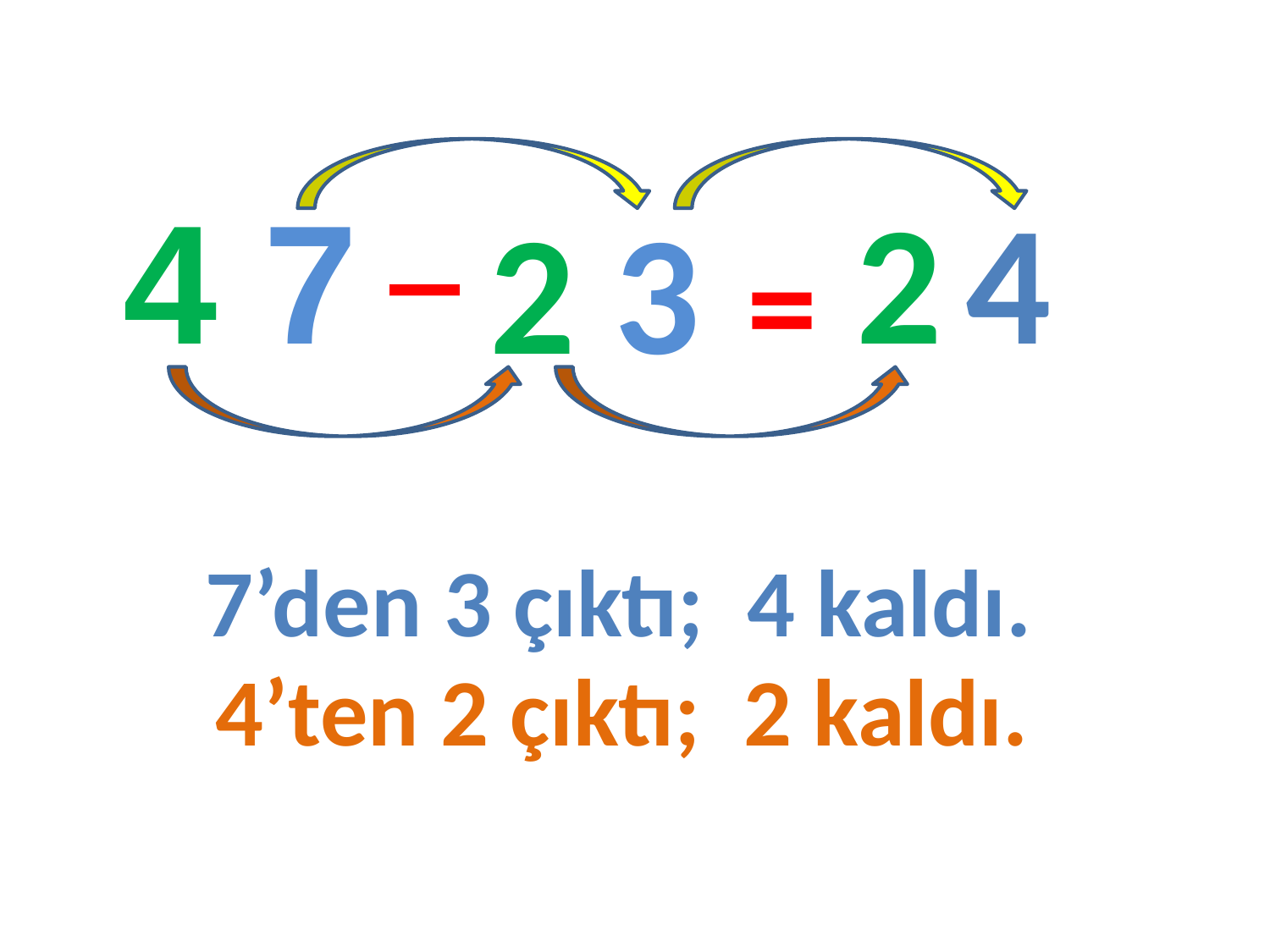

_

4 7
2
4
2 3
=

7’den 3 çıktı;  4 kaldı.
4’ten 2 çıktı;  2 kaldı.